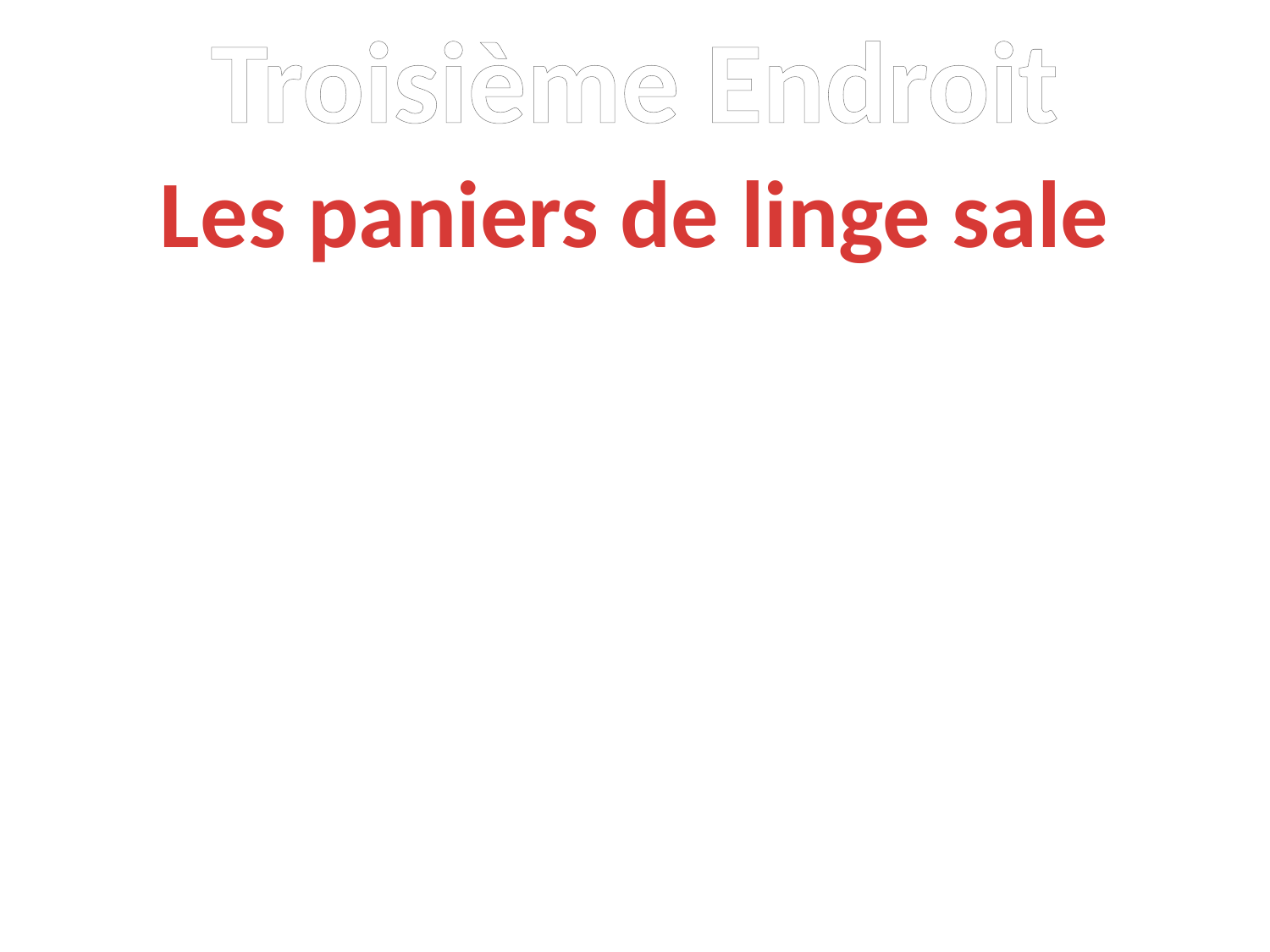

Troisième Endroit
Les paniers de linge sale